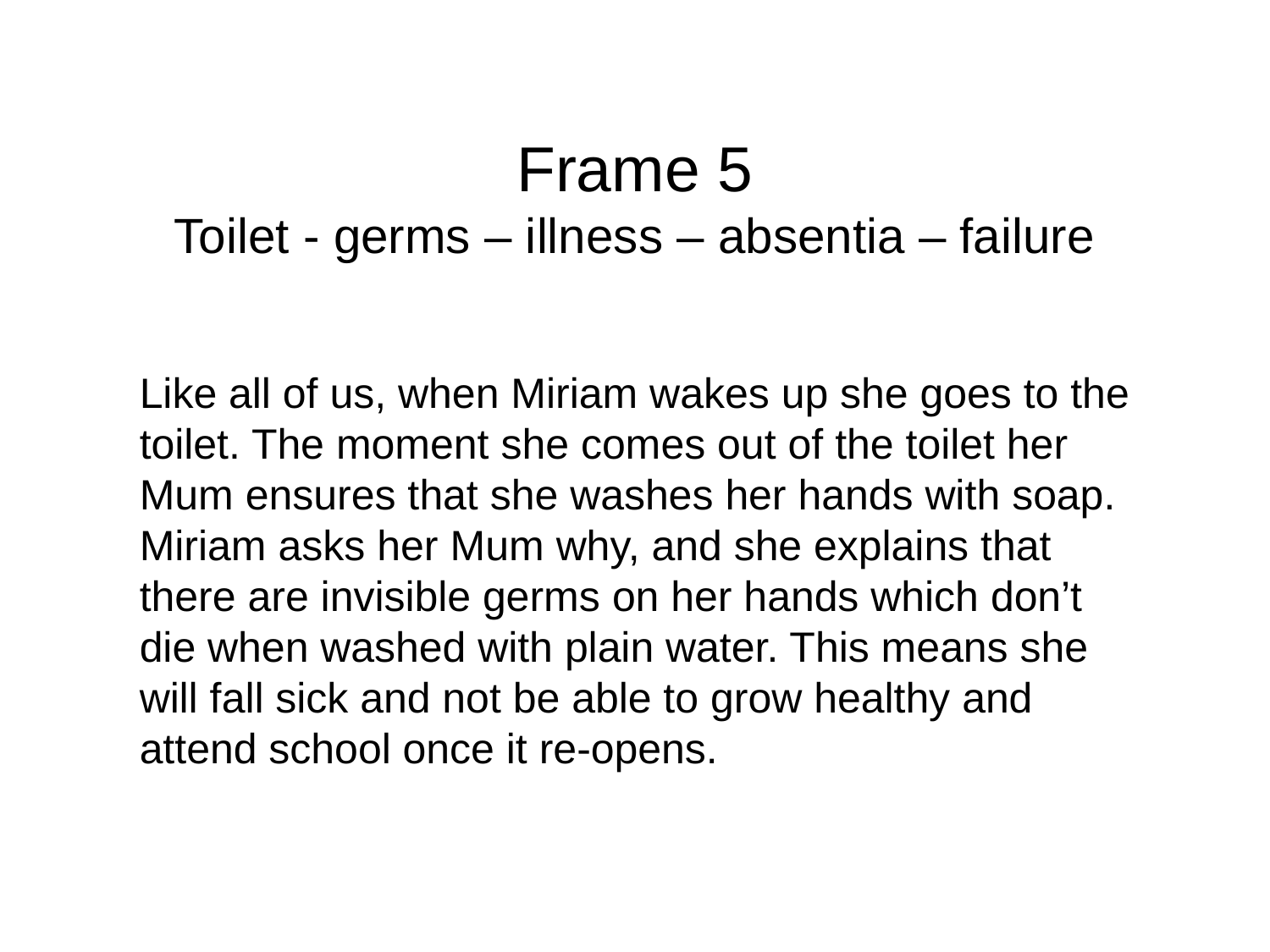

# Frame 5 Toilet - germs – illness – absentia – failure
Like all of us, when Miriam wakes up she goes to the toilet. The moment she comes out of the toilet her Mum ensures that she washes her hands with soap. Miriam asks her Mum why, and she explains that there are invisible germs on her hands which don’t die when washed with plain water. This means she will fall sick and not be able to grow healthy and attend school once it re-opens.